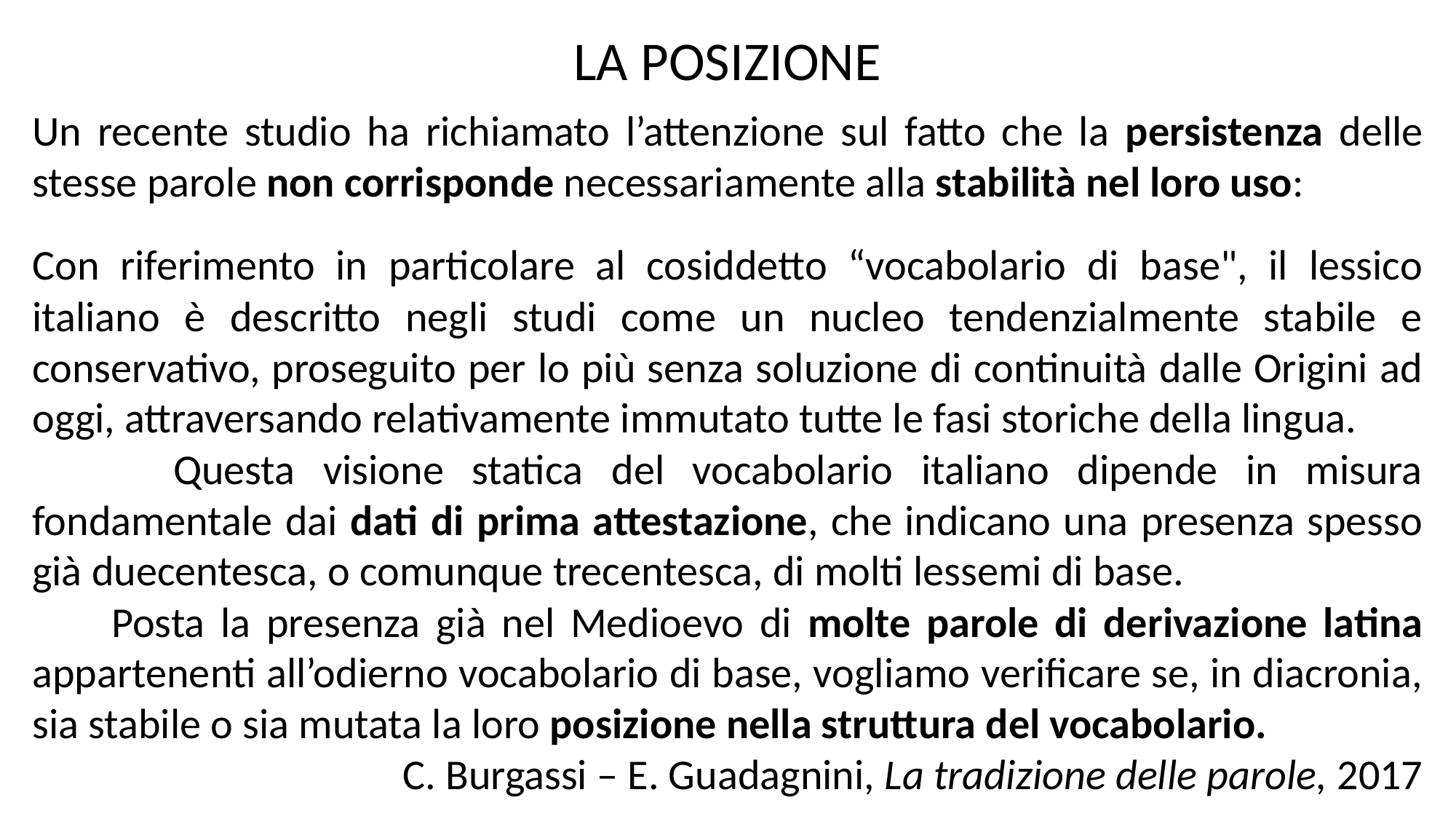

LA POSIZIONE
Un recente studio ha richiamato l’attenzione sul fatto che la persistenza delle stesse parole non corrisponde necessariamente alla stabilità nel loro uso:

Con riferimento in particolare al cosiddetto “vocabolario di base", il lessico italiano è descritto negli studi come un nucleo tendenzialmente stabile e conservativo, proseguito per lo più senza soluzione di continuità dalle Origini ad oggi, attraversando relativamente immutato tutte le fasi storiche della lingua.
     Questa visione statica del vocabolario italiano dipende in misura fondamentale dai dati di prima attestazione, che indicano una presenza spesso già duecentesca, o comunque trecentesca, di molti lessemi di base.
     Posta la presenza già nel Medioevo di molte parole di derivazione latina appartenenti all’odierno vocabolario di base, vogliamo verificare se, in diacronia, sia stabile o sia mutata la loro posizione nella struttura del vocabolario.
C. Burgassi – E. Guadagnini, La tradizione delle parole, 2017